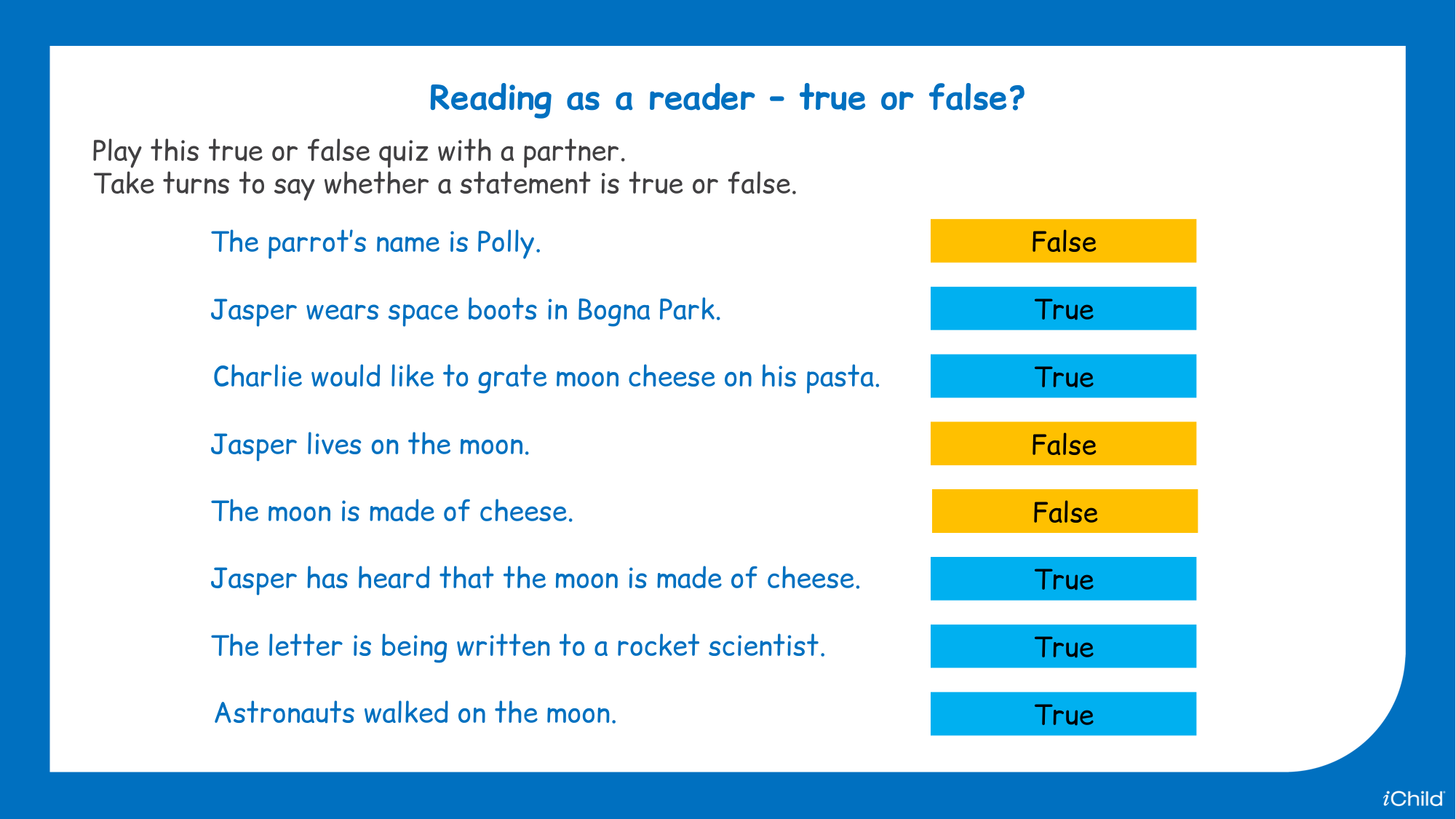

Reading as a reader – true or false?
Play this true or false quiz with a partner.
Take turns to say whether a statement is true or false.
The parrot’s name is Polly.
False
Jasper wears space boots in Bogna Park.
True
Charlie would like to grate moon cheese on his pasta.
True
Jasper lives on the moon.
False
The moon is made of cheese.
False
Jasper has heard that the moon is made of cheese.
True
The letter is being written to a rocket scientist.
True
Astronauts walked on the moon.
True